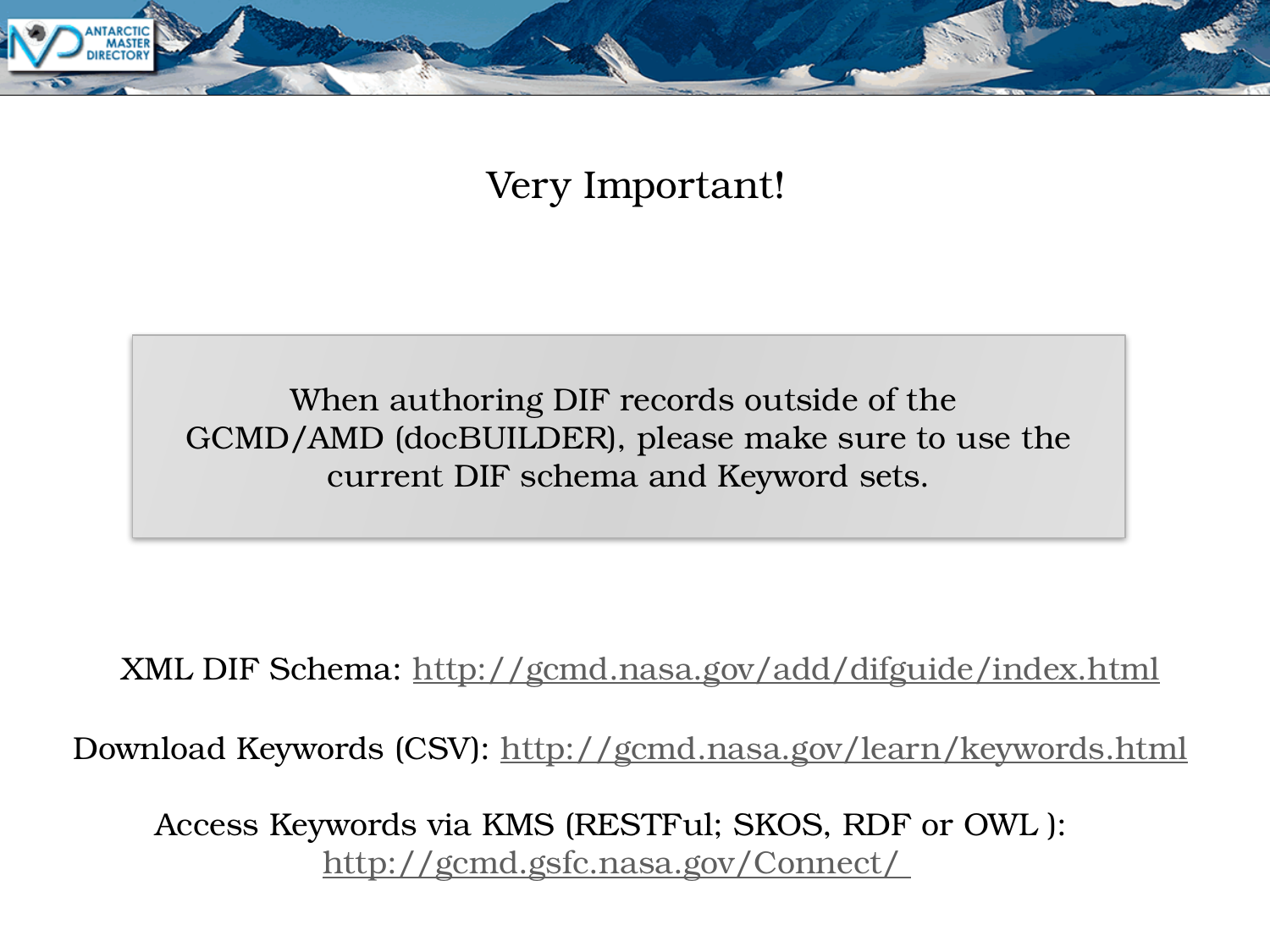

# Very Important!

When authoring DIF records outside of the
GCMD/AMD (docBUILDER), please make sure to use the current DIF schema and Keyword sets.

XML DIF Schema: http://gcmd.nasa.gov/add/difguide/index.html
Download Keywords (CSV): http://gcmd.nasa.gov/learn/keywords.html
Access Keywords via KMS (RESTFul; SKOS, RDF or OWL ):
 http://gcmd.gsfc.nasa.gov/Connect/